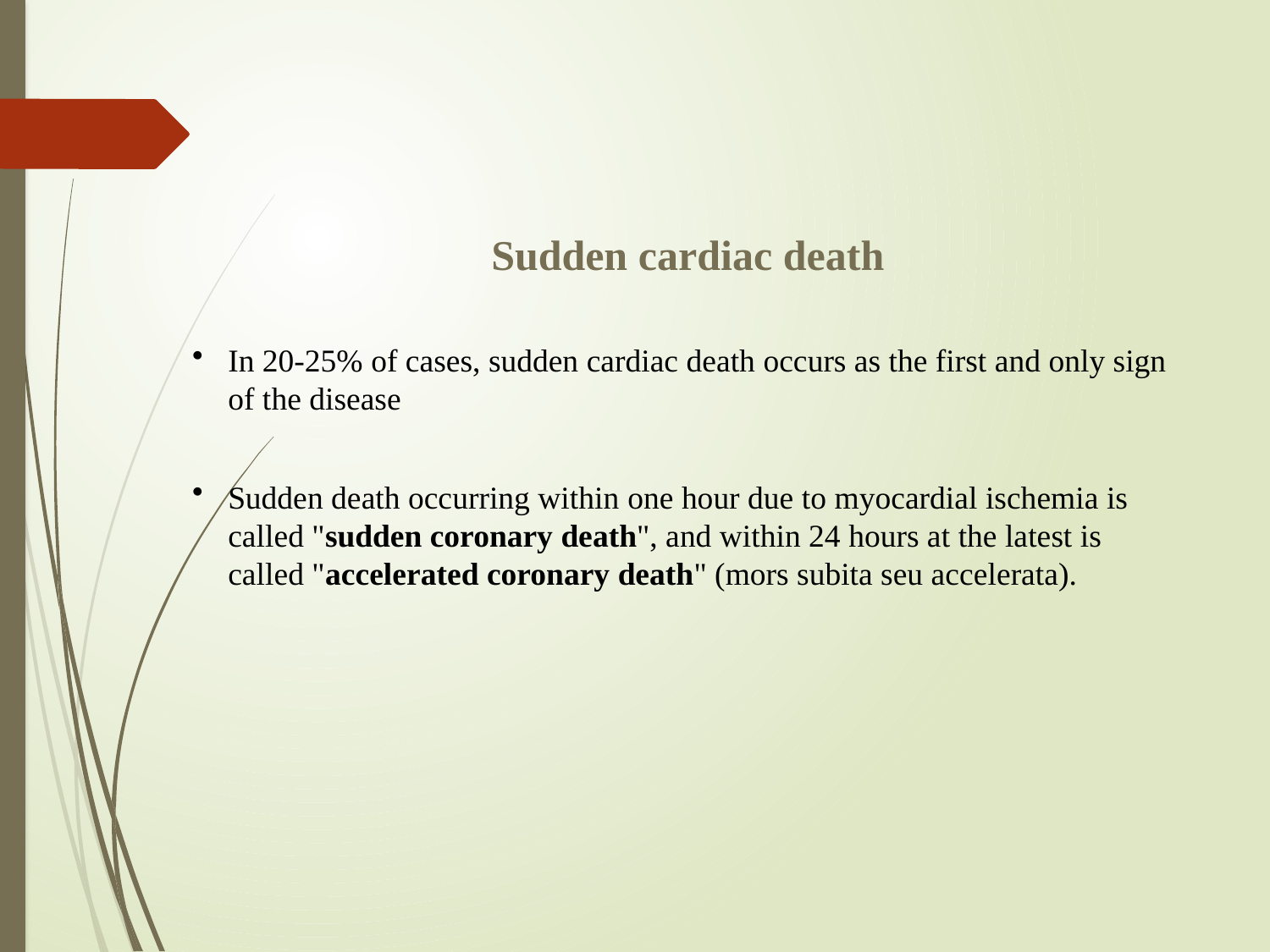

Sudden cardiac death

In 20-25% of cases, sudden cardiac death occurs as the first and only sign of the disease

Sudden death occurring within one hour due to myocardial ischemia is called "sudden coronary death", and within 24 hours at the latest is called "accelerated coronary death" (mors subita seu accelerata).